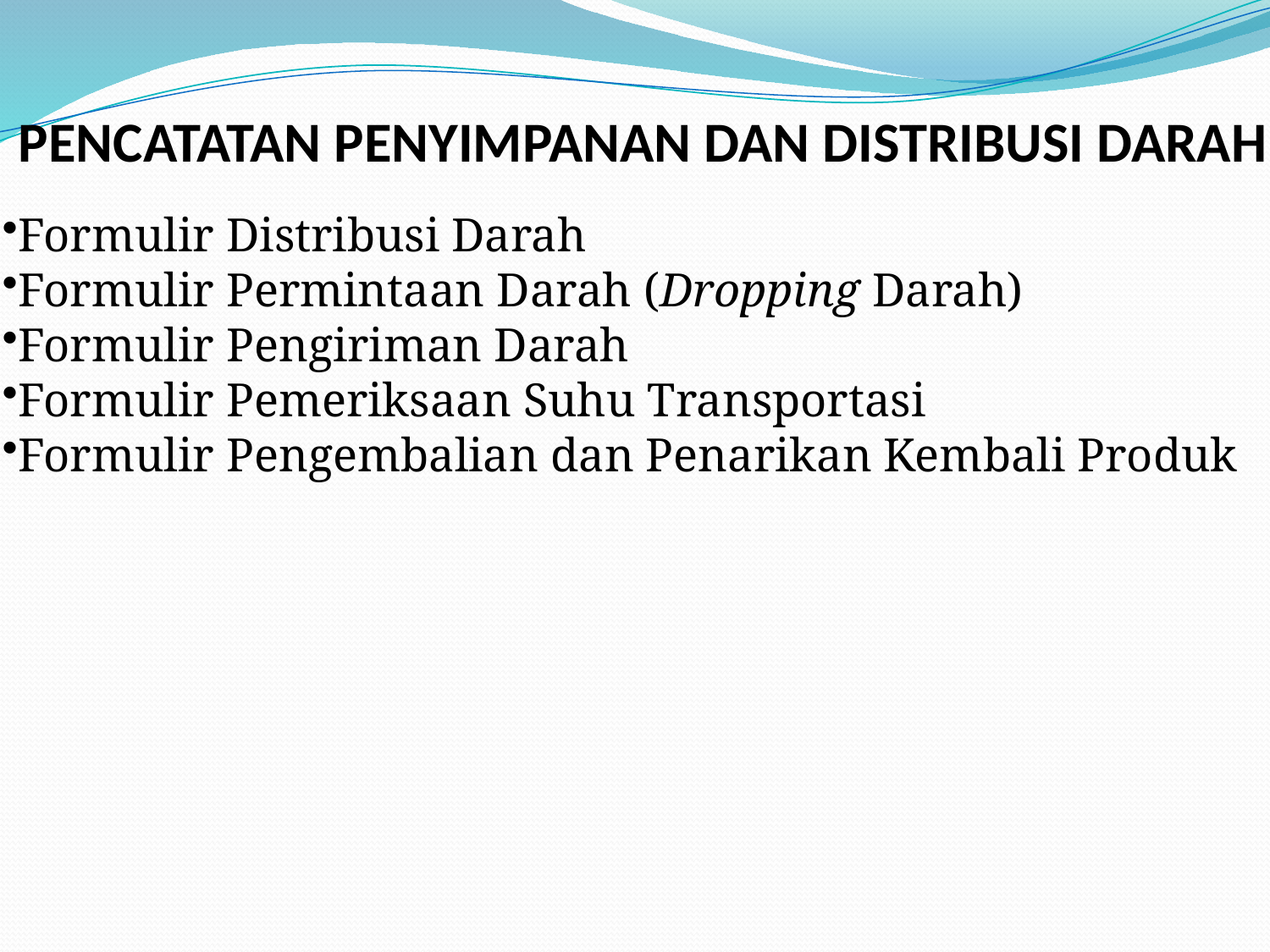

PENCATATAN PENYIMPANAN DAN DISTRIBUSI DARAH
Formulir Distribusi Darah
Formulir Permintaan Darah (Dropping Darah)
Formulir Pengiriman Darah
Formulir Pemeriksaan Suhu Transportasi
Formulir Pengembalian dan Penarikan Kembali Produk